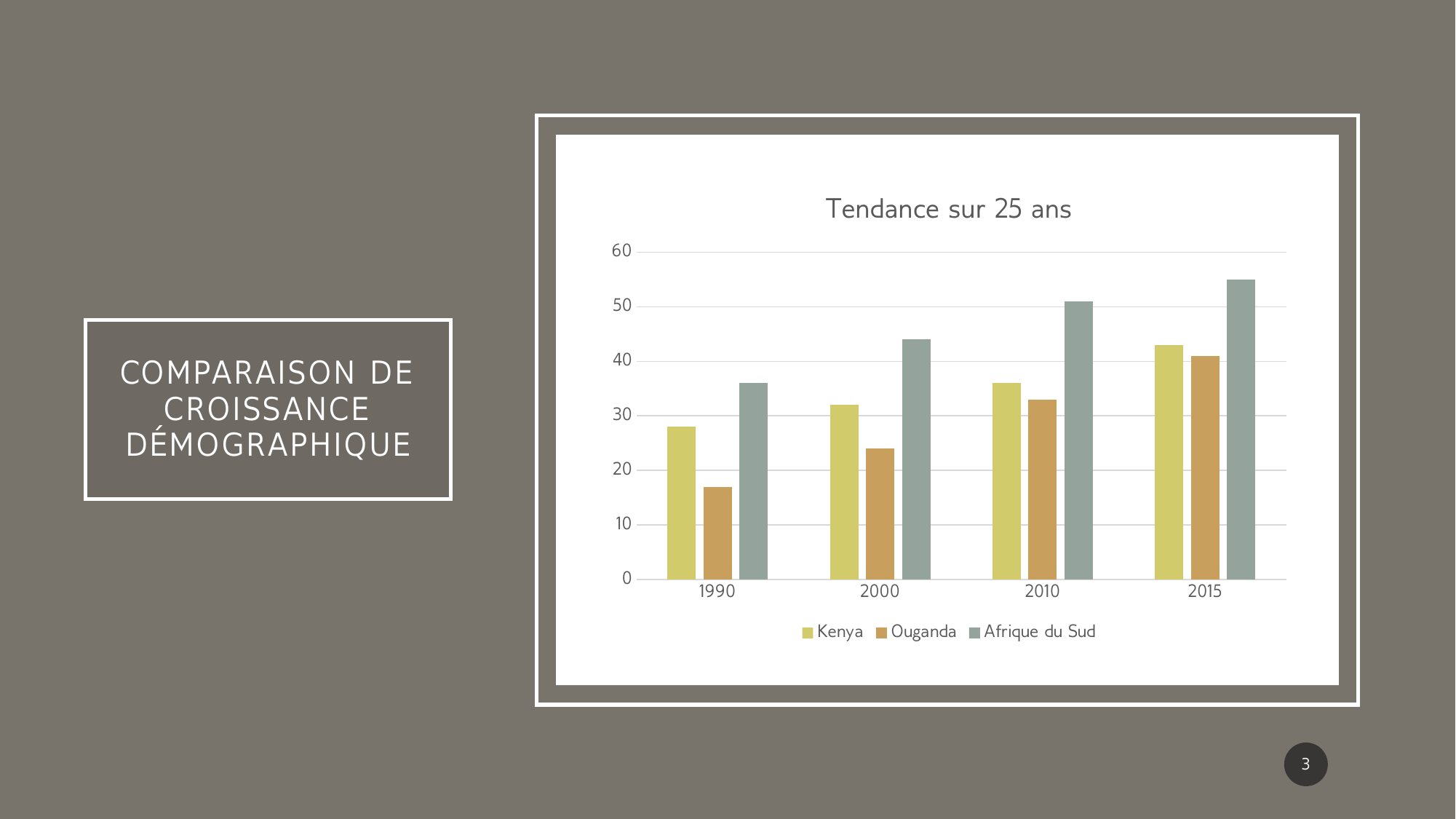

### Chart: Tendance sur 25 ans

| Category | Kenya | Ouganda | Afrique du Sud |
|---|---|---|---|
| 1990 | 28.0 | 17.0 | 36.0 |
| 2000 | 32.0 | 24.0 | 44.0 |
| 2010 | 36.0 | 33.0 | 51.0 |
| 2015 | 43.0 | 41.0 | 55.0 |
# Comparaison de croissance démographique
3